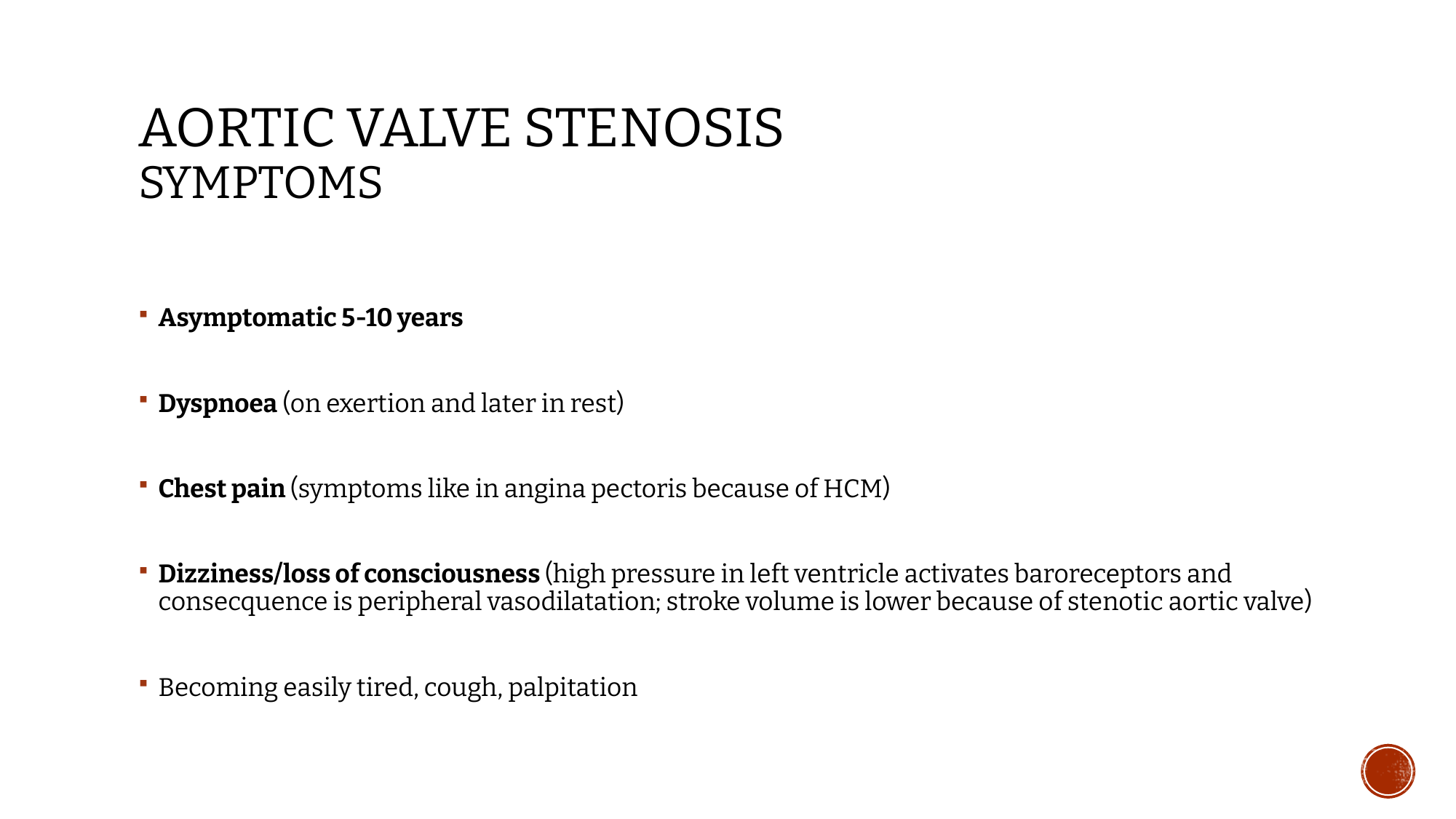

# AORTIC VALVE STENOSIS SyMPTOMS

Asymptomatic 5-10 years

Dyspnoea (on exertion and later in rest)

Chest pain (symptoms like in angina pectoris because of HCM)

Dizziness/loss of consciousness (high pressure in left ventricle activates baroreceptors and consecquence is peripheral vasodilatation; stroke volume is lower because of stenotic aortic valve)

Becoming easily tired, cough, palpitation